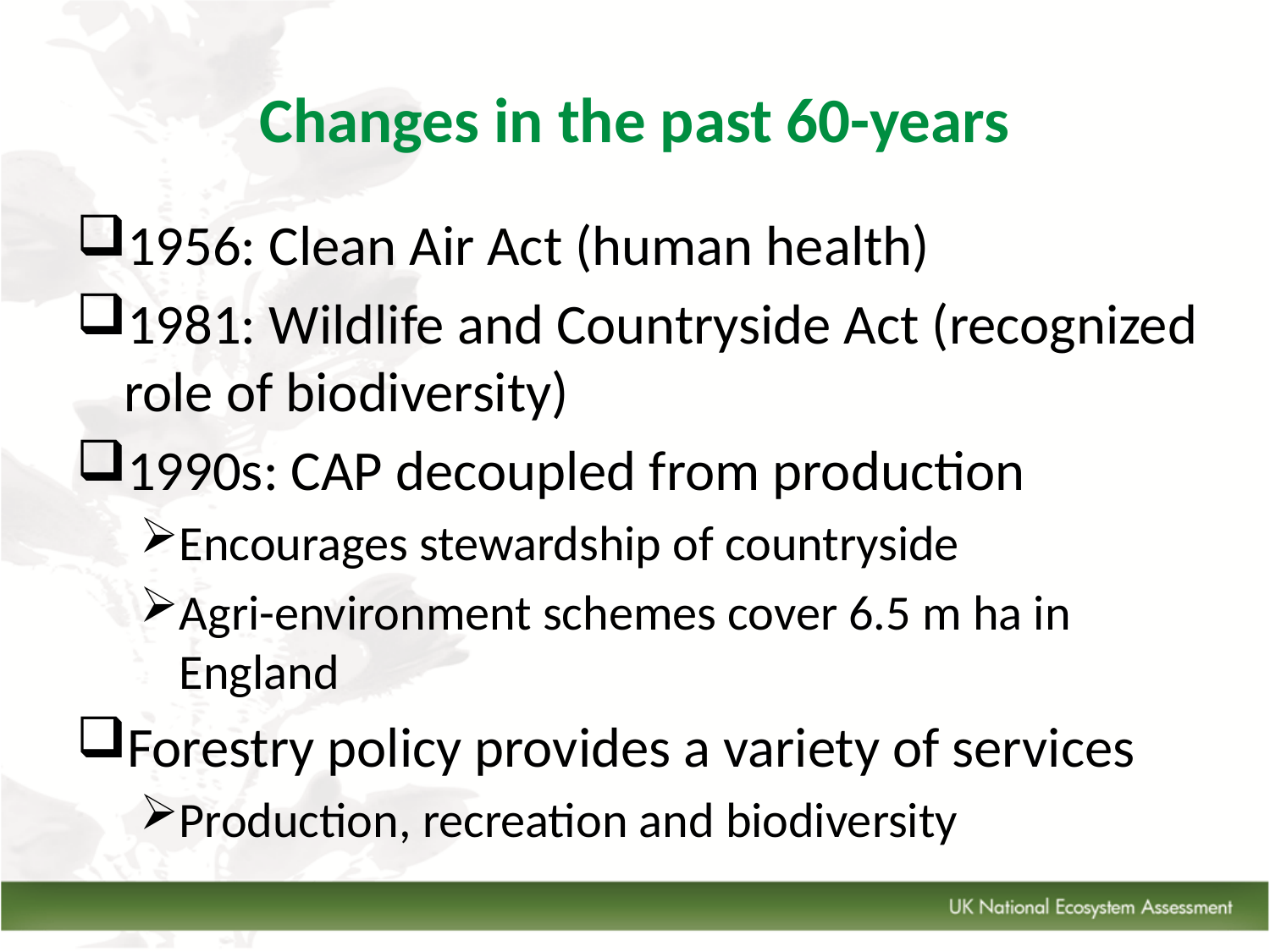

# Changes in the past 60-years
1956: Clean Air Act (human health)
1981: Wildlife and Countryside Act (recognized role of biodiversity)
1990s: CAP decoupled from production
Encourages stewardship of countryside
Agri-environment schemes cover 6.5 m ha in England
Forestry policy provides a variety of services
Production, recreation and biodiversity